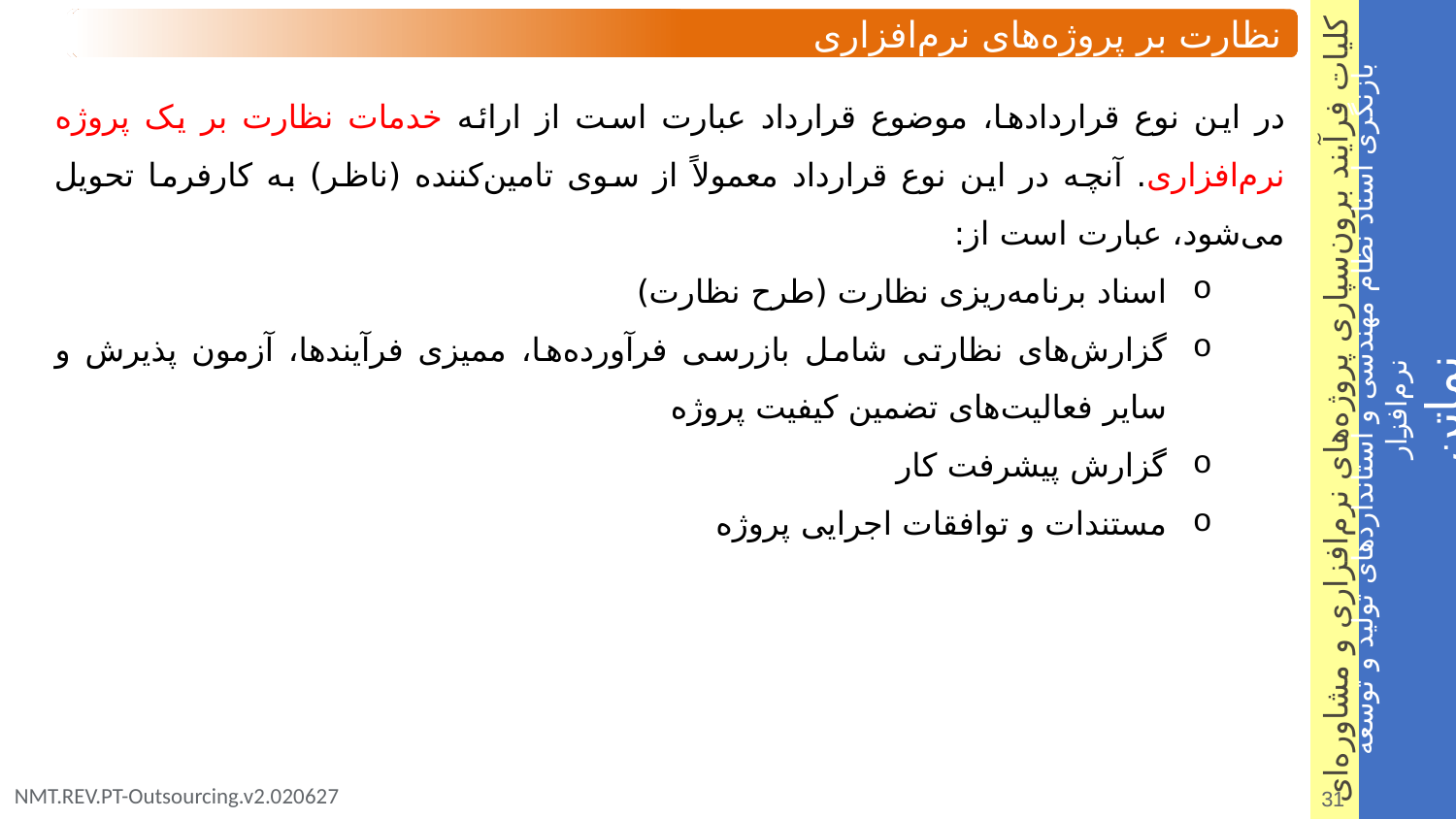

نظارت بر پروژه‌های نرم‌افزاری
در این نوع قراردادها، موضوع قرارداد عبارت است از ارائه خدمات نظارت بر یک پروژه نرم‌افزاری. آنچه در این نوع قرارداد معمولاً از سوی تامین‌کننده (ناظر) به کارفرما تحویل می‌شود، عبارت است از:
اسناد برنامه‌ریزی نظارت (طرح نظارت)
گزارش‌های نظارتی شامل بازرسی فرآورده‌ها، ممیزی فرآیندها، آزمون پذیرش و سایر فعالیت‌های تضمین کیفیت پروژه
گزارش پیشرفت کار
مستندات و توافقات اجرایی پروژه

31